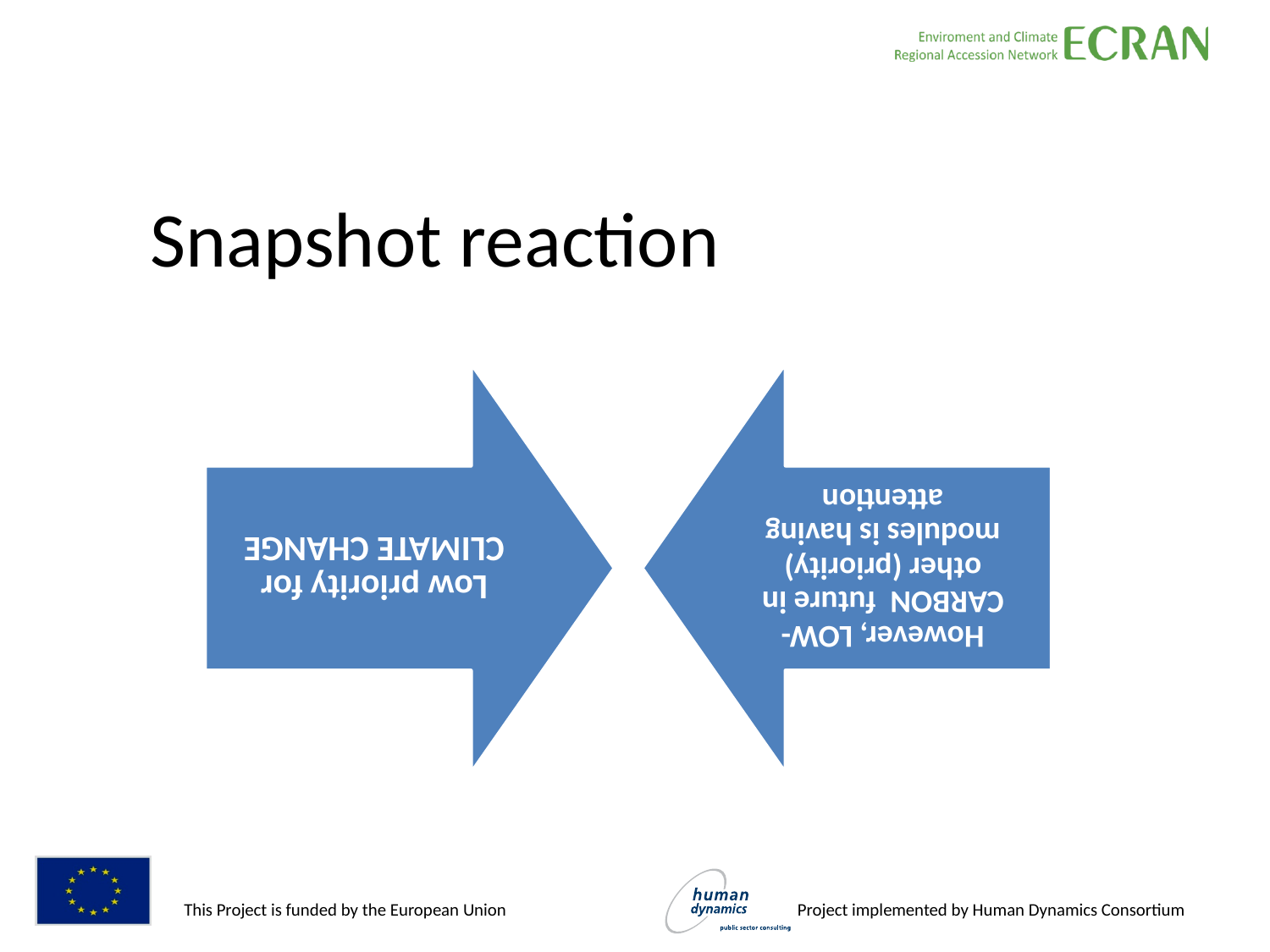

# Snapshot reaction
Low priority for CLIMATE CHANGE
However, LOW-CARBON  future in other (priority) modules is having attention